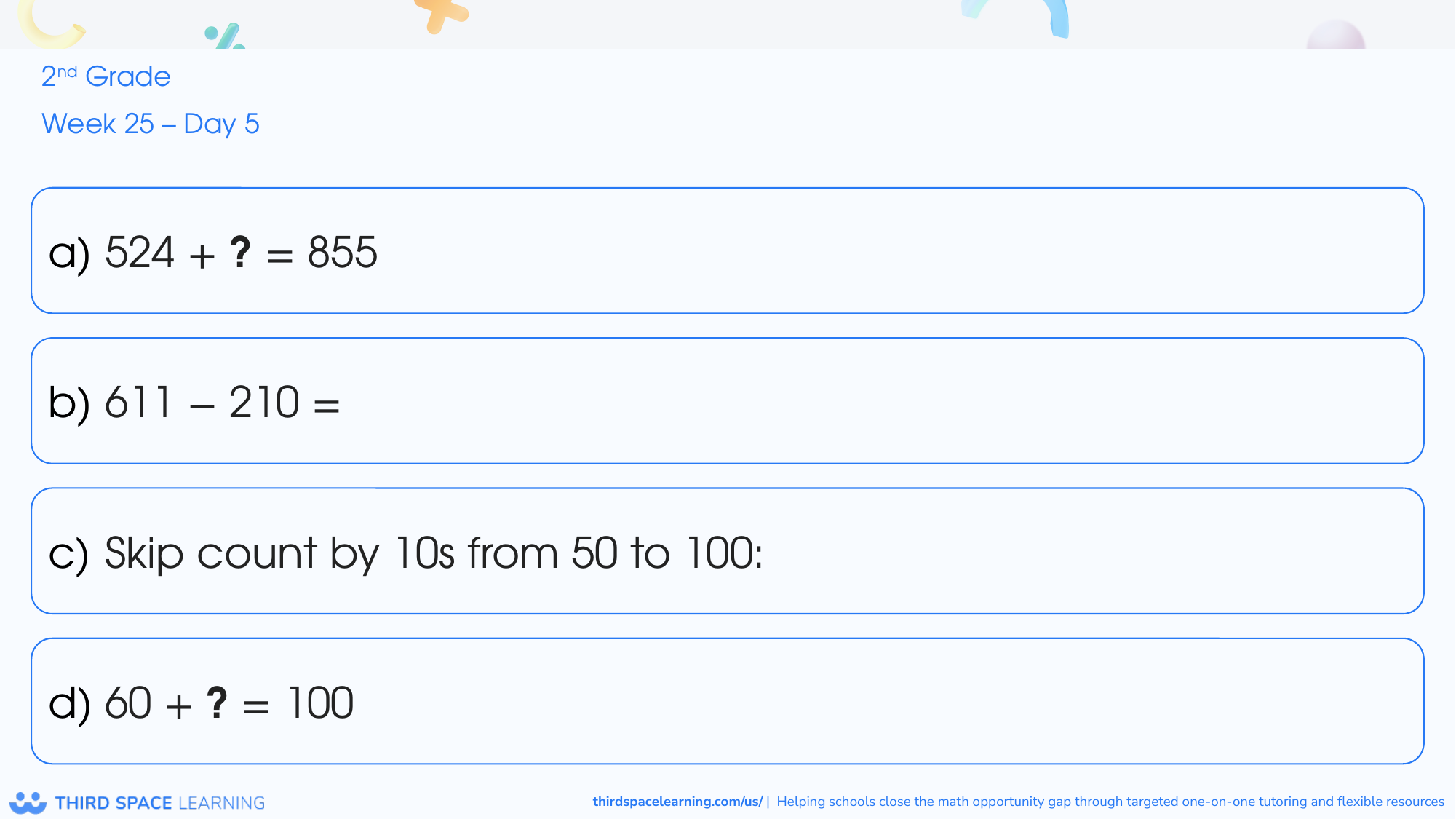

2nd Grade
Week 25 – Day 5
524 + ? = 855
611 − 210 =
Skip count by 10s from 50 to 100:
60 + ? = 100